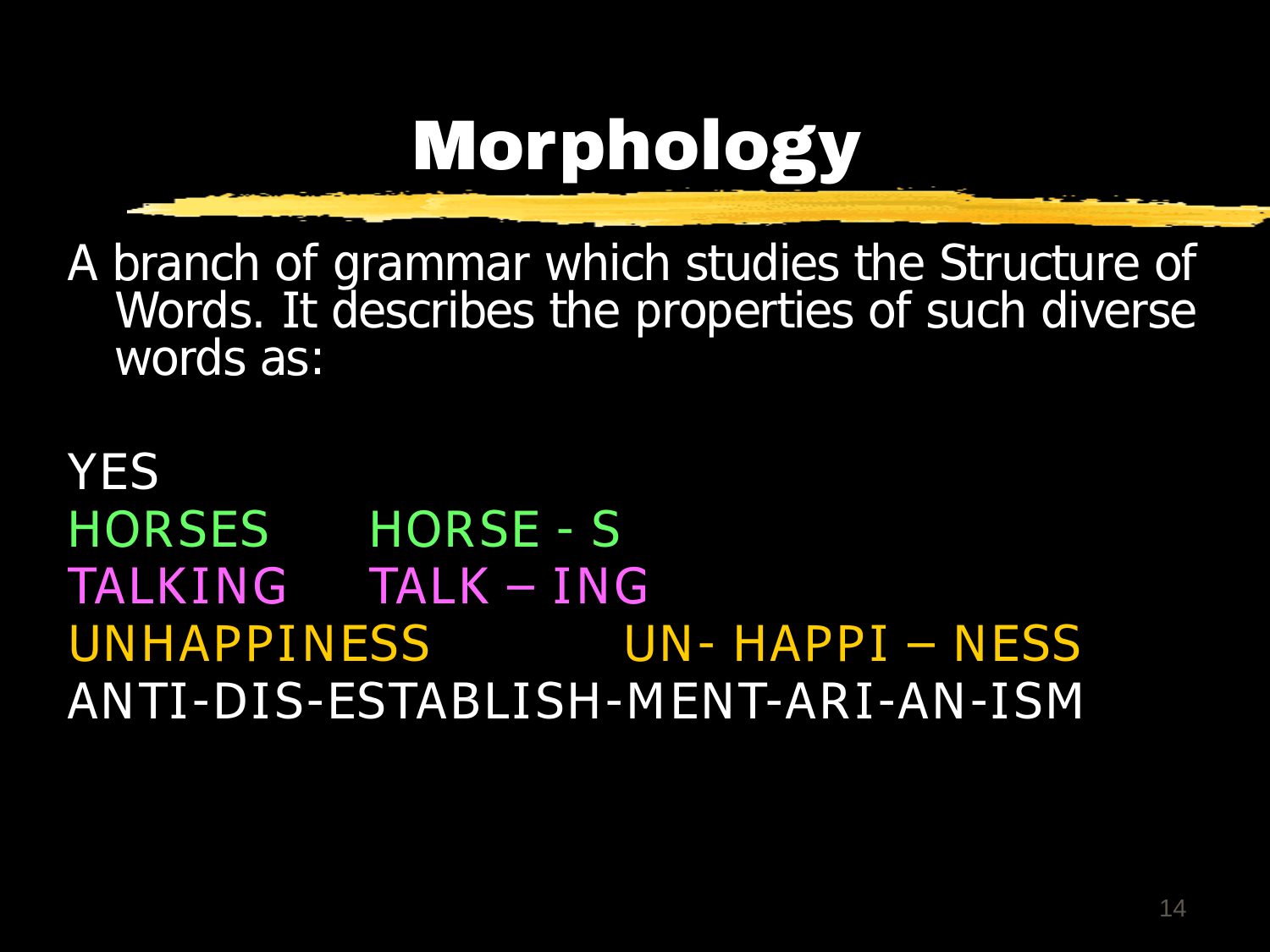

# Morphology
A branch of grammar which studies the Structure of Words. It describes the properties of such diverse words as:

YES
HORSES	HORSE - S
TALKING	TALK – ING
UNHAPPINESS		UN- HAPPI – NESS
ANTI-DIS-ESTABLISH-MENT-ARI-AN-ISM

14